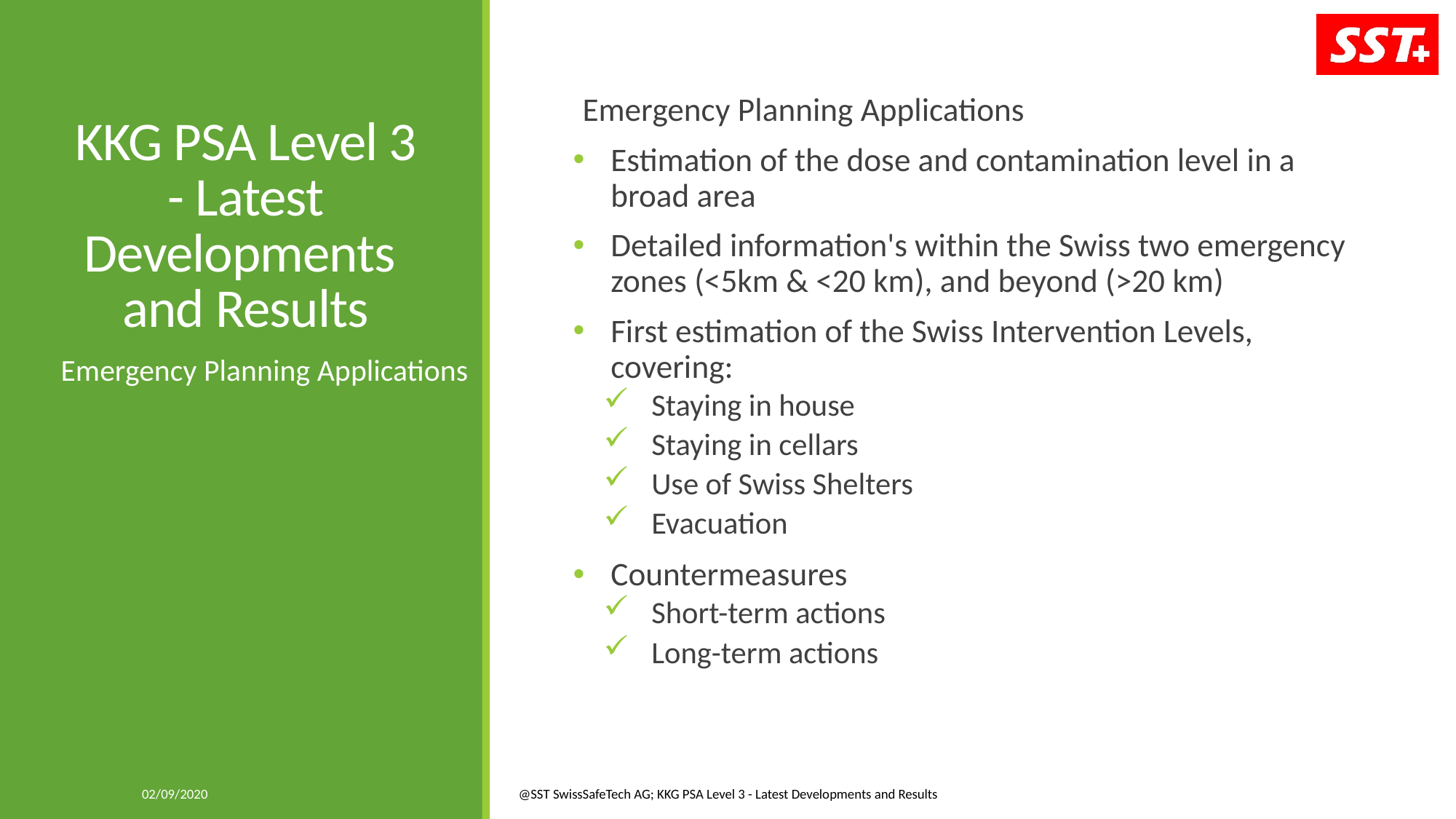

# KKG PSA Level 3 - Latest Developments and Results
Emergency Planning Applications
Estimation of the dose and contamination level in a broad area
Detailed information's within the Swiss two emergency zones (<5km & <20 km), and beyond (>20 km)
First estimation of the Swiss Intervention Levels, covering:
Staying in house
Staying in cellars
Use of Swiss Shelters
Evacuation
Countermeasures
Short-term actions
Long-term actions

Emergency Planning Applications
02/09/2020
@SST SwissSafeTech AG; KKG PSA Level 3 - Latest Developments and Results